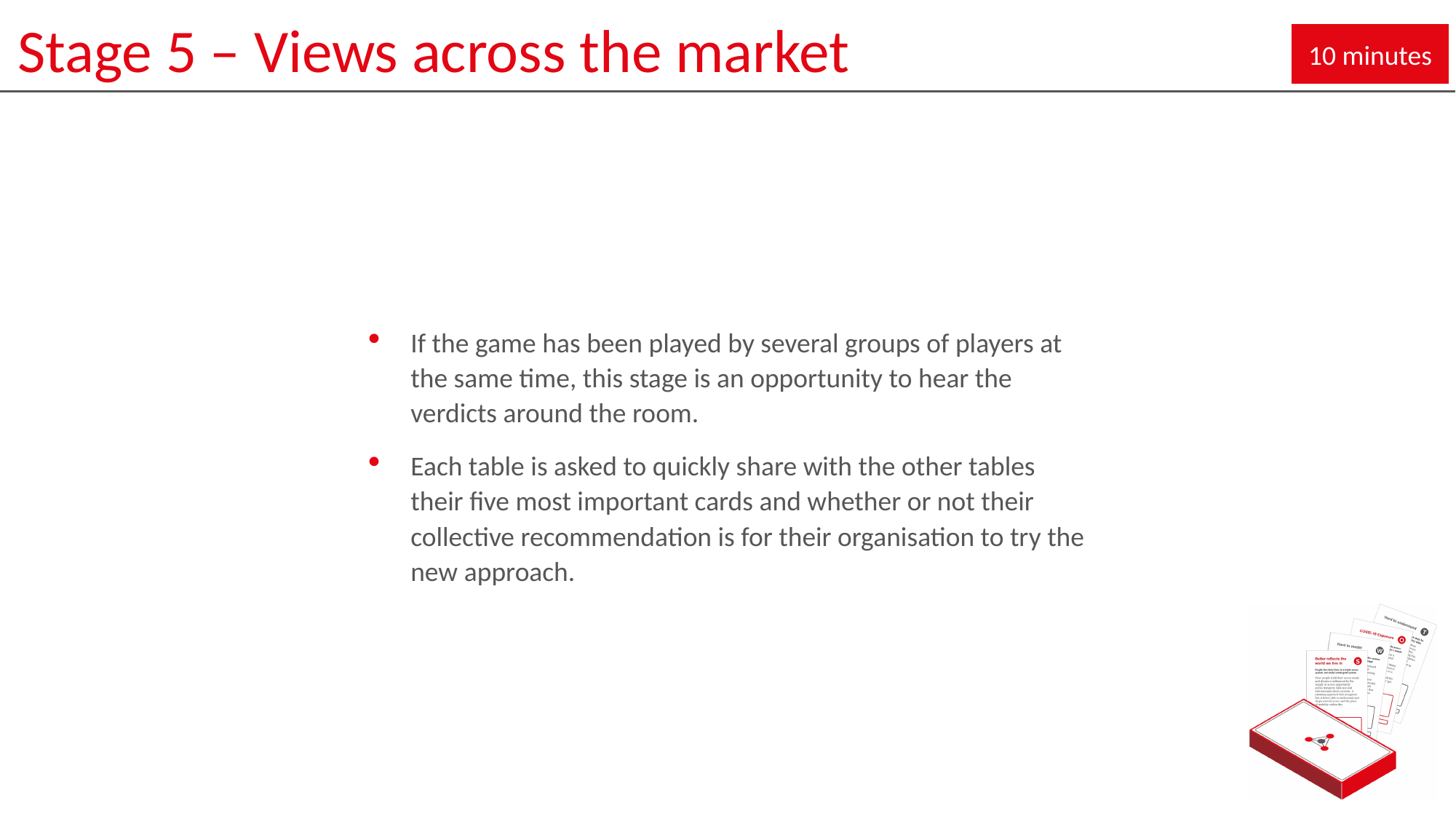

Stage 5 – Views across the market
10 minutes
If the game has been played by several groups of players at the same time, this stage is an opportunity to hear the verdicts around the room.
Each table is asked to quickly share with the other tables their five most important cards and whether or not their collective recommendation is for their organisation to try the new approach.